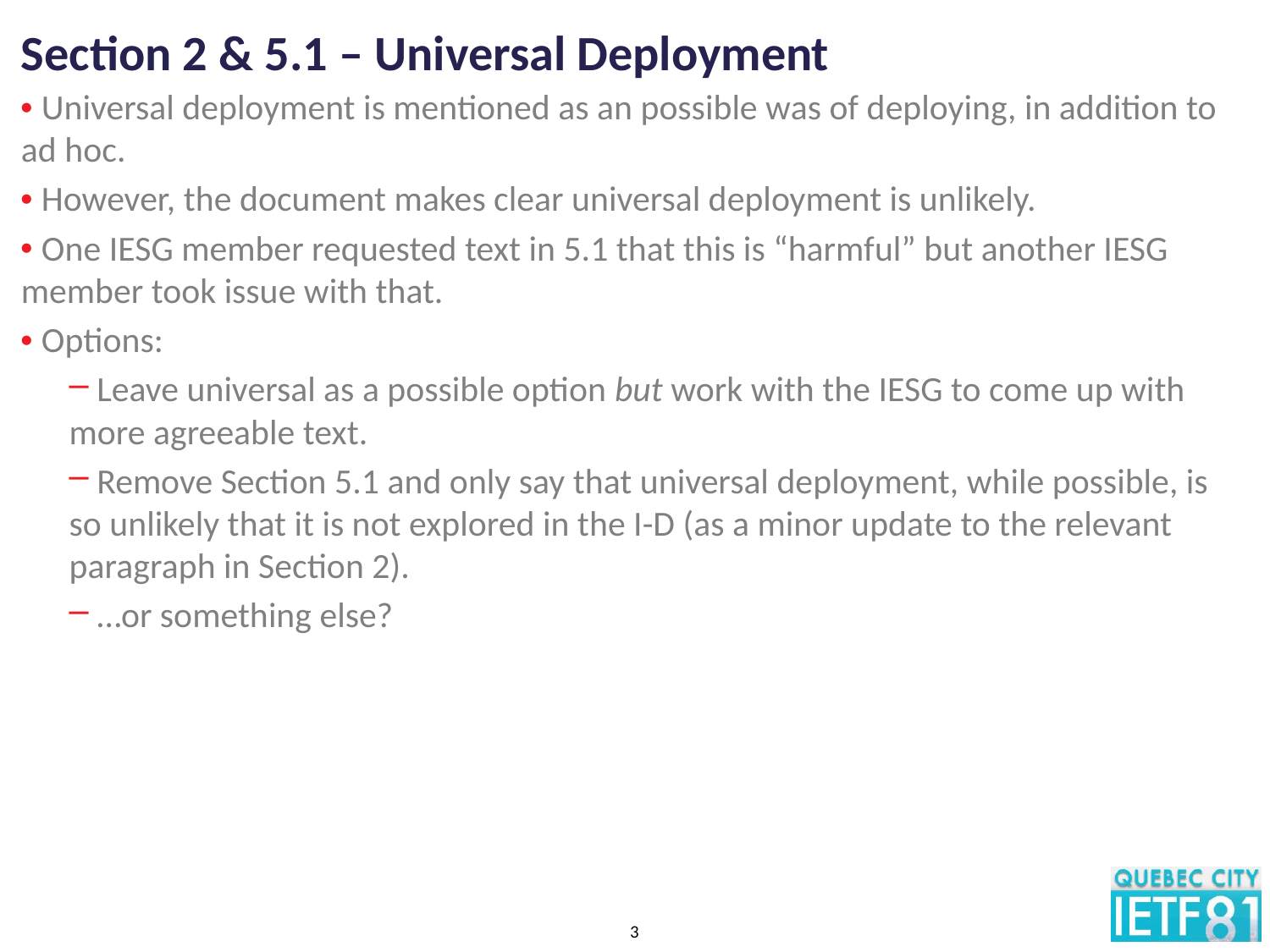

# Section 2 & 5.1 – Universal Deployment
 Universal deployment is mentioned as an possible was of deploying, in addition to ad hoc.
 However, the document makes clear universal deployment is unlikely.
 One IESG member requested text in 5.1 that this is “harmful” but another IESG member took issue with that.
 Options:
 Leave universal as a possible option but work with the IESG to come up with more agreeable text.
 Remove Section 5.1 and only say that universal deployment, while possible, is so unlikely that it is not explored in the I-D (as a minor update to the relevant paragraph in Section 2).
 …or something else?
3